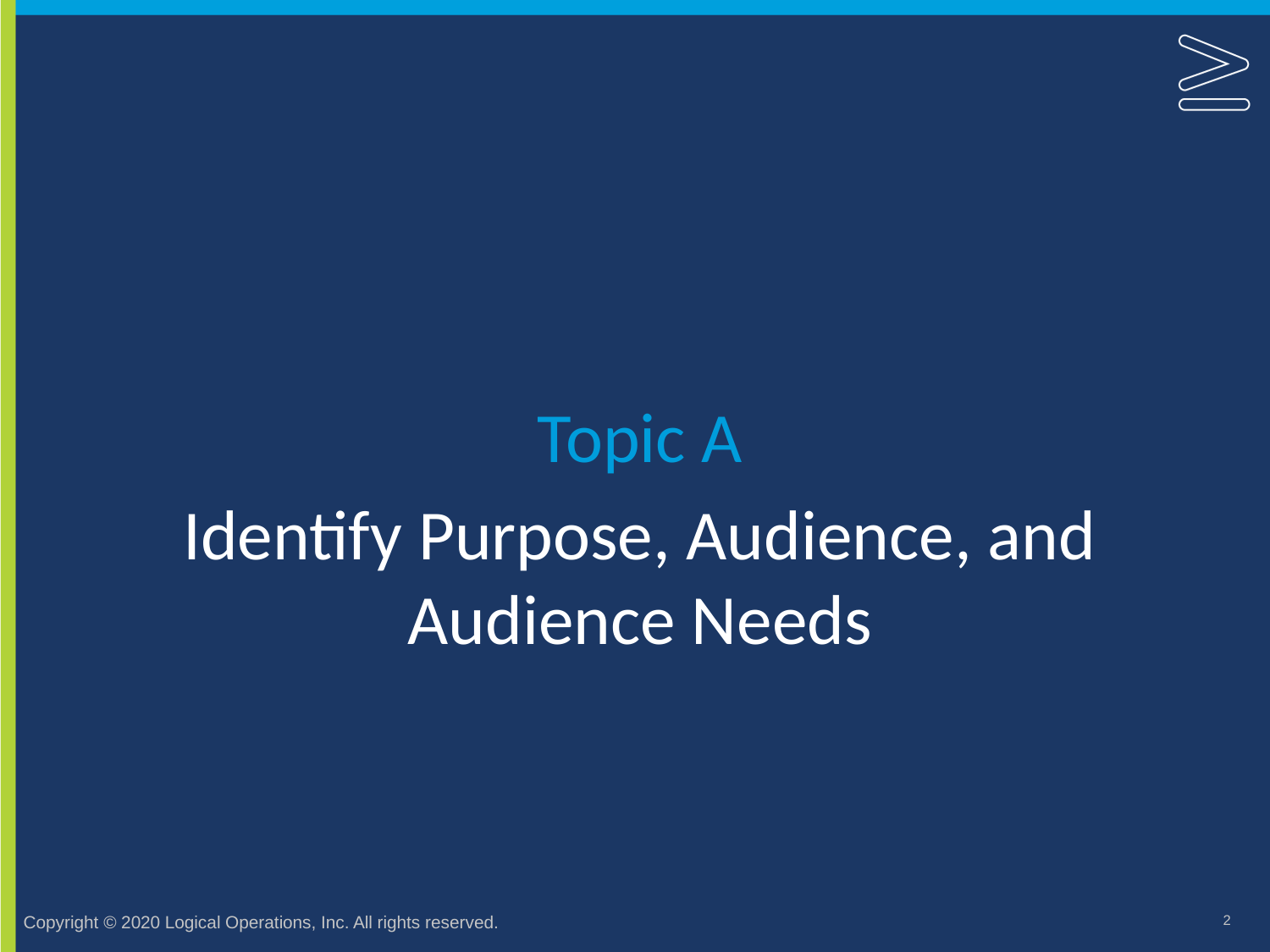

Topic A
# Identify Purpose, Audience, and Audience Needs
2